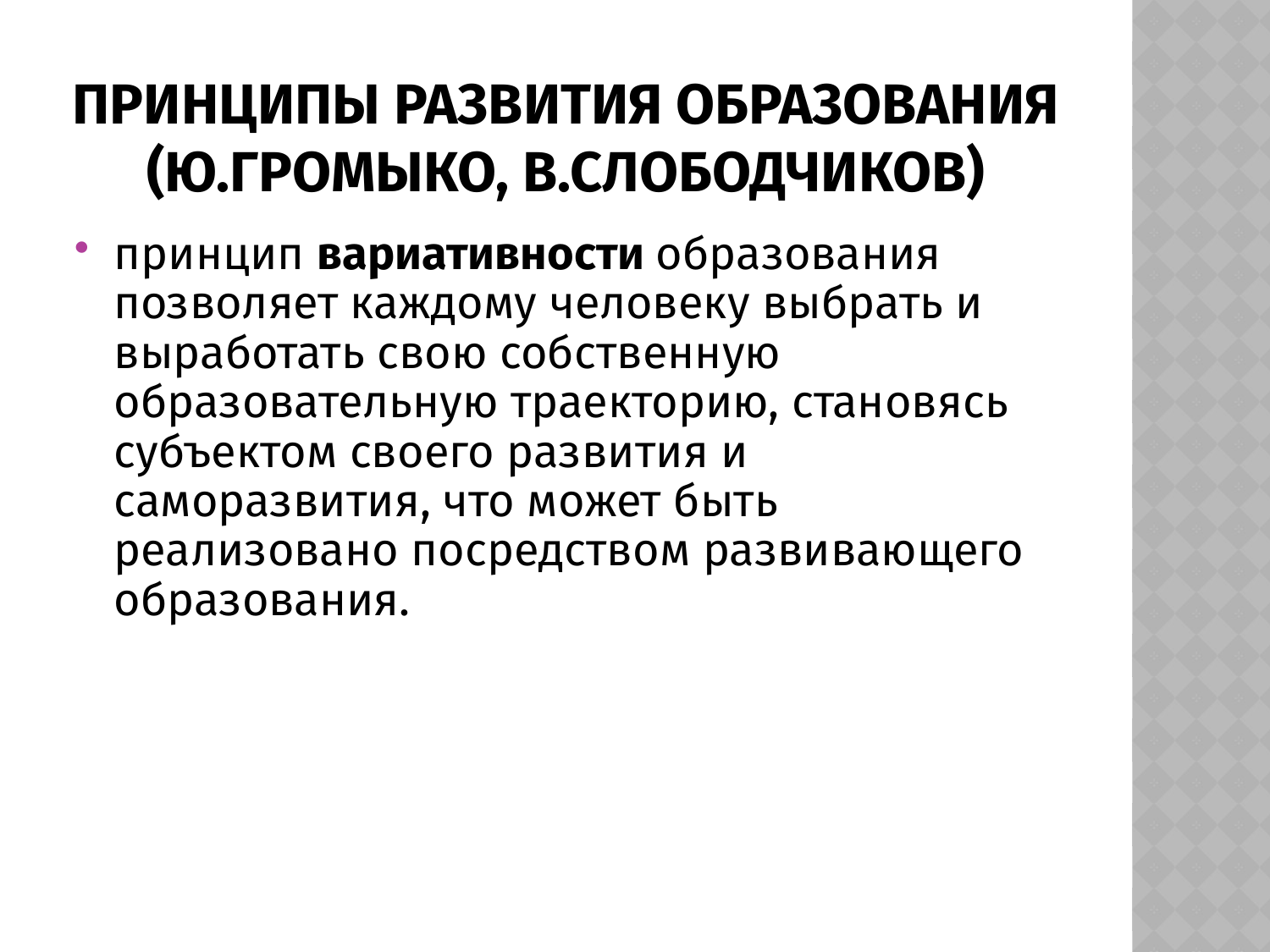

# Принципы развития образования (Ю.Громыко, В.Слободчиков)
принцип вариативности образования позволяет каждому человеку выбрать и выработать свою собственную образовательную траекторию, становясь субъектом своего развития и саморазвития, что может быть реализовано посредством развивающего образования.

34